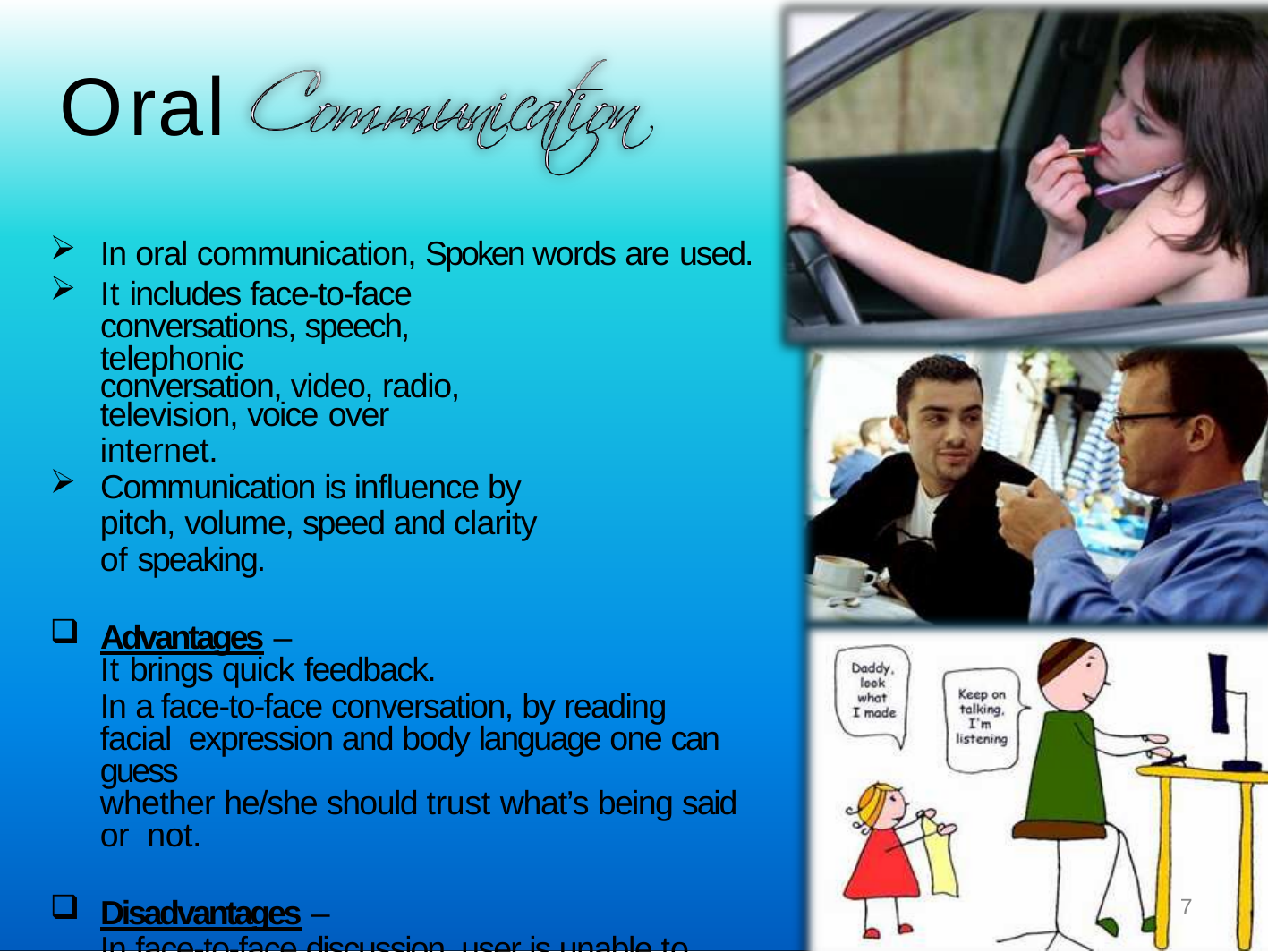

# Oral
In oral communication, Spoken words are used.
It includes face-to-face  conversations, speech, telephonic
conversation, video, radio, television, voice over
internet.
Communication is influence by
pitch, volume, speed and clarity of speaking.

Advantages –
It brings quick feedback.
In a face-to-face conversation, by reading facial  expression and body language one can guess
whether he/she should trust what’s being said or  not.

Disadvantages –
In face-to-face discussion, user is unable to deeply  think about what he is delivering, so this can be  counted as a fault.

7